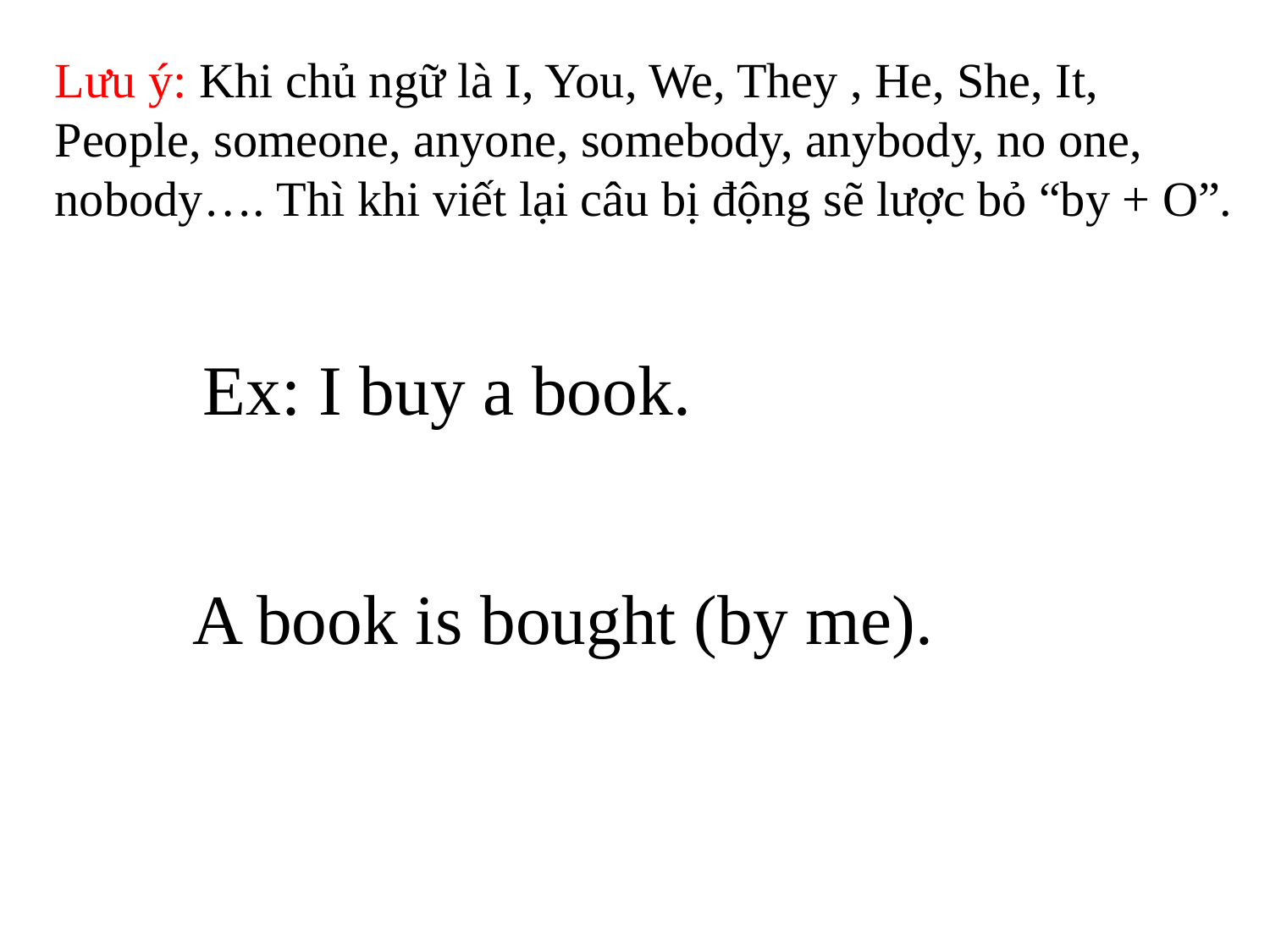

Lưu ý: Khi chủ ngữ là I, You, We, They , He, She, It, People, someone, anyone, somebody, anybody, no one, nobody…. Thì khi viết lại câu bị động sẽ lược bỏ “by + O”.
Ex: I buy a book.
A book is bought (by me).